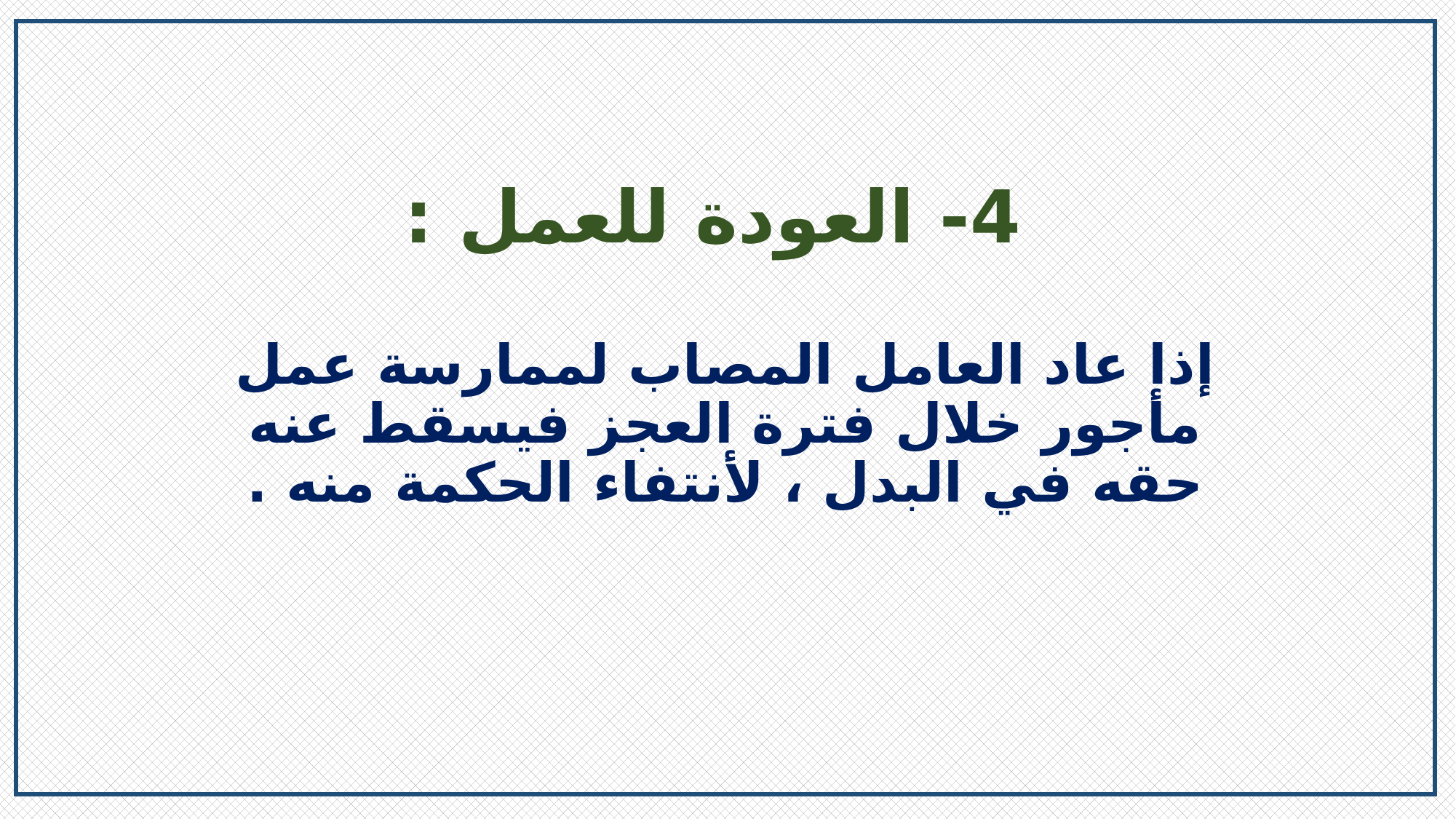

# 4- العودة للعمل :

إذا عاد العامل المصاب لممارسة عمل مأجور خلال فترة العجز فيسقط عنه حقه في البدل ، لأنتفاء الحكمة منه .